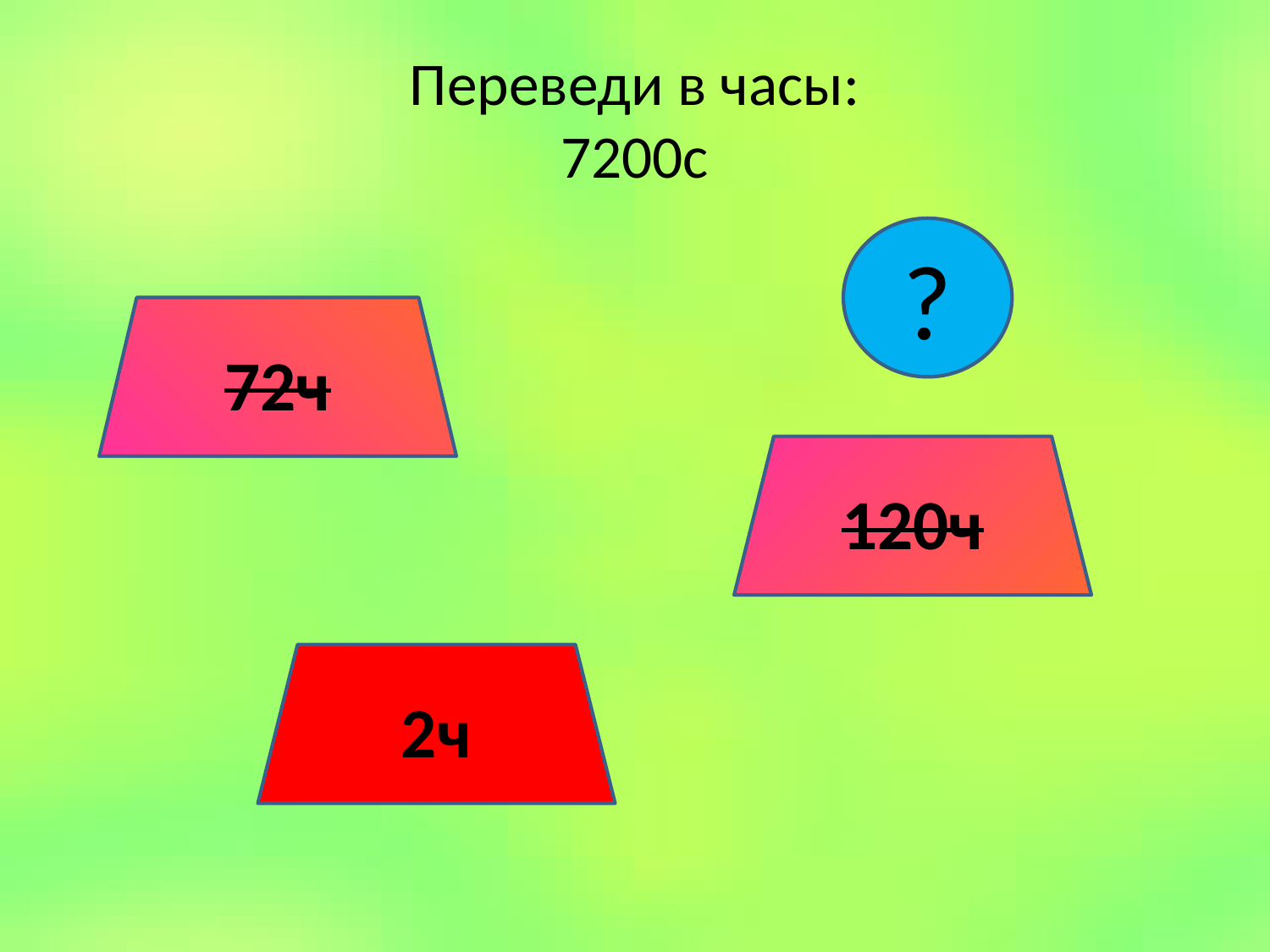

# Переведи в часы: 7200с
?
72ч
120ч
2ч